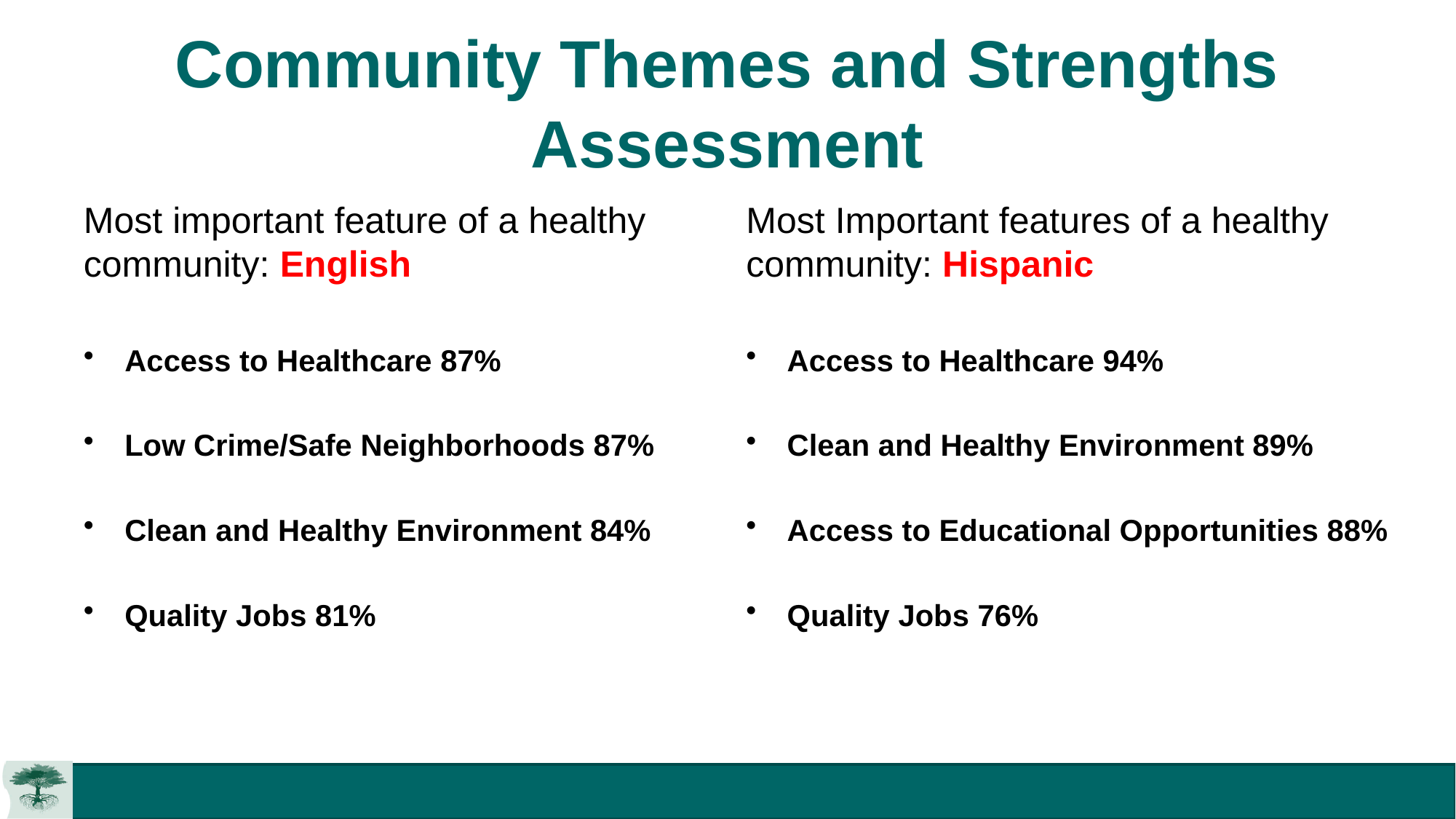

# Community Themes and Strengths Assessment
Most important feature of a healthy community: English

Access to Healthcare 87%

Low Crime/Safe Neighborhoods 87%

Clean and Healthy Environment 84%

Quality Jobs 81%

Most Important features of a healthy community: Hispanic

Access to Healthcare 94%

Clean and Healthy Environment 89%

Access to Educational Opportunities 88%

Quality Jobs 76%